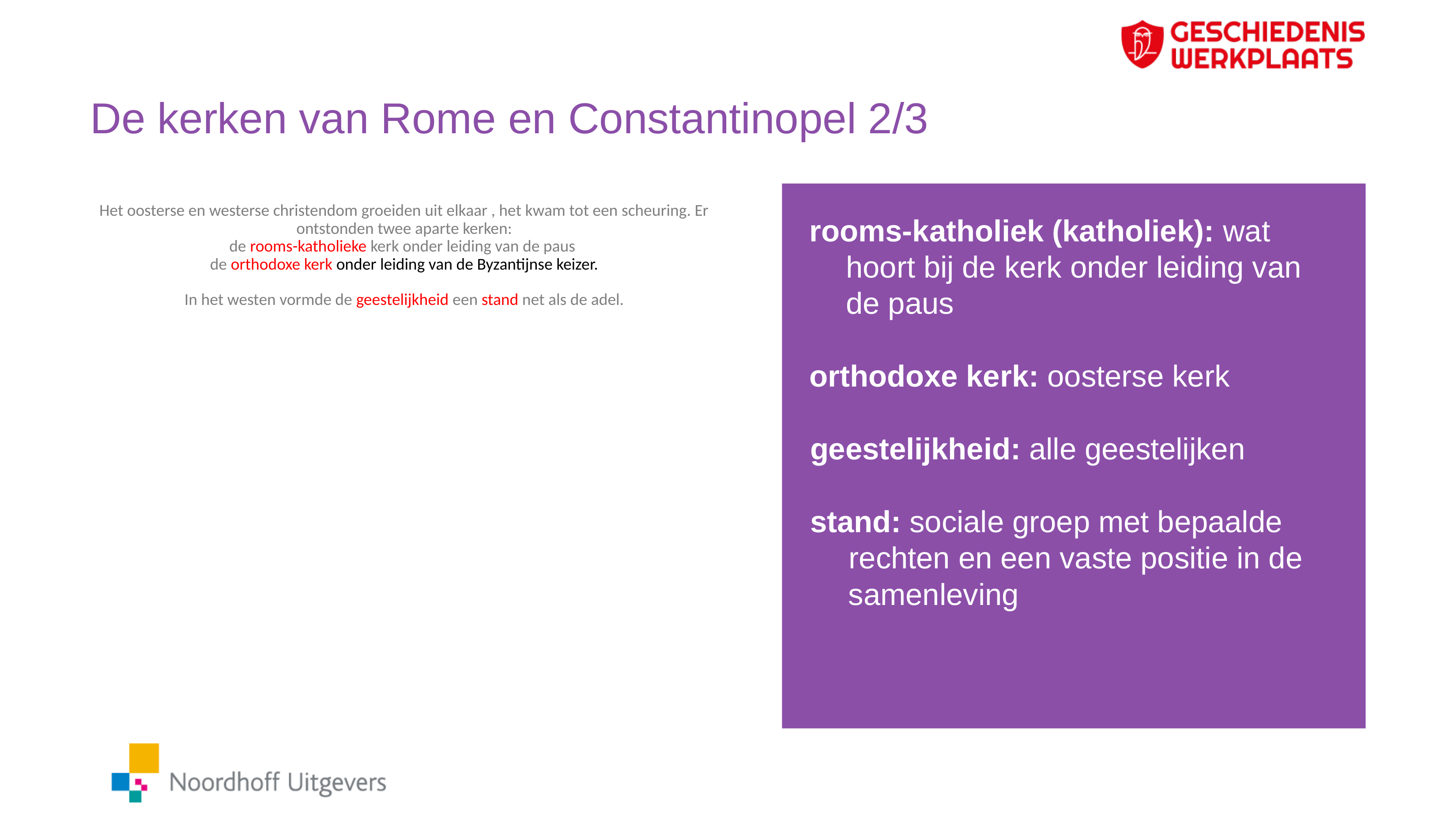

# De kerken van Rome en Constantinopel 2/3

Het oosterse en westerse christendom groeiden uit elkaar , het kwam tot een scheuring. Er ontstonden twee aparte kerken:
de rooms-katholieke kerk onder leiding van de paus
de orthodoxe kerk onder leiding van de Byzantijnse keizer.

In het westen vormde de geestelijkheid een stand net als de adel.

rooms-katholiek (katholiek): wat hoort bij de kerk onder leiding van de paus

orthodoxe kerk: oosterse kerk

geestelijkheid: alle geestelijken

stand: sociale groep met bepaalde
rechten en een vaste positie in de samenleving